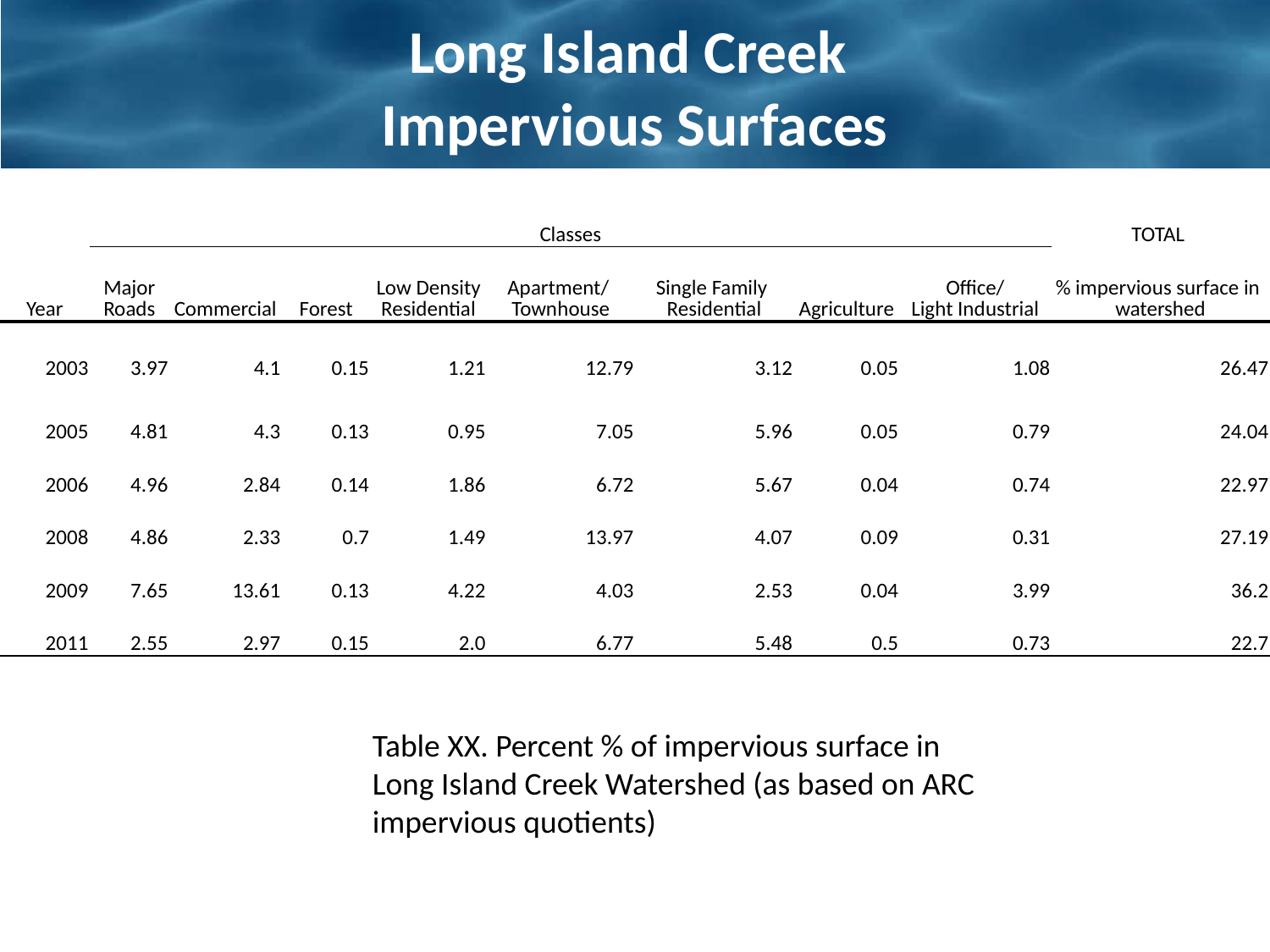

# Long Island Creek Impervious Surfaces

|  | Classes |  |  |  |  |  |  |  | TOTAL |
| --- | --- | --- | --- | --- | --- | --- | --- | --- | --- |
| Year | Major Roads | Commercial | Forest | Low Density Residential | Apartment/ Townhouse | Single Family Residential | Agriculture | Office/ Light Industrial | % impervious surface in watershed |
| 2003 | 3.97 | 4.1 | 0.15 | 1.21 | 12.79 | 3.12 | 0.05 | 1.08 | 26.47 |
| 2005 | 4.81 | 4.3 | 0.13 | 0.95 | 7.05 | 5.96 | 0.05 | 0.79 | 24.04 |
| 2006 | 4.96 | 2.84 | 0.14 | 1.86 | 6.72 | 5.67 | 0.04 | 0.74 | 22.97 |
| 2008 | 4.86 | 2.33 | 0.7 | 1.49 | 13.97 | 4.07 | 0.09 | 0.31 | 27.19 |
| 2009 | 7.65 | 13.61 | 0.13 | 4.22 | 4.03 | 2.53 | 0.04 | 3.99 | 36.2 |
| 2011 | 2.55 | 2.97 | 0.15 | 2.0 | 6.77 | 5.48 | 0.5 | 0.73 | 22.7 |
Table XX. Percent % of impervious surface in Long Island Creek Watershed (as based on ARC impervious quotients)